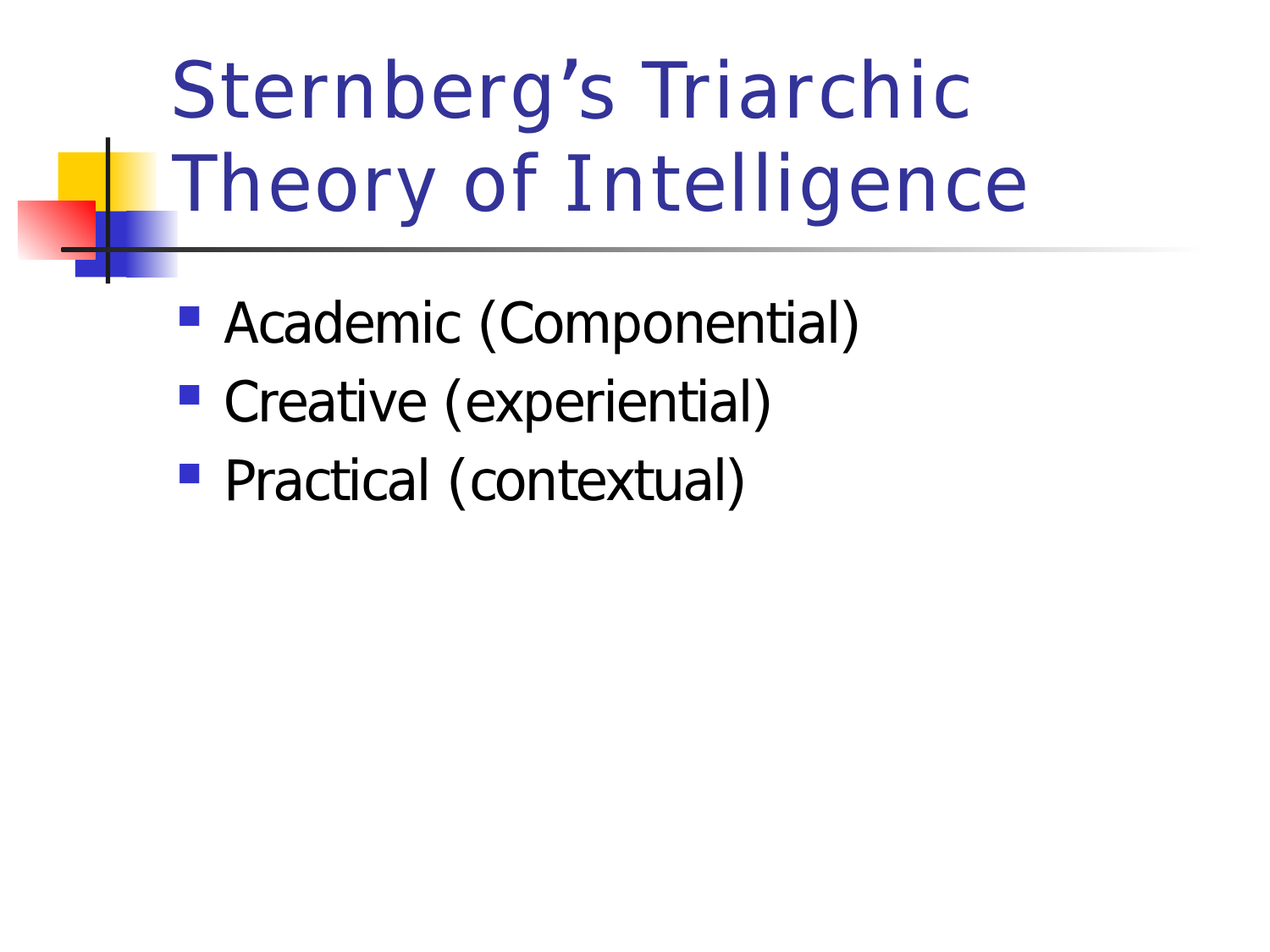

# Sternberg’s Triarchic Theory of Intelligence
Academic (Componential)
Creative (experiential)
Practical (contextual)